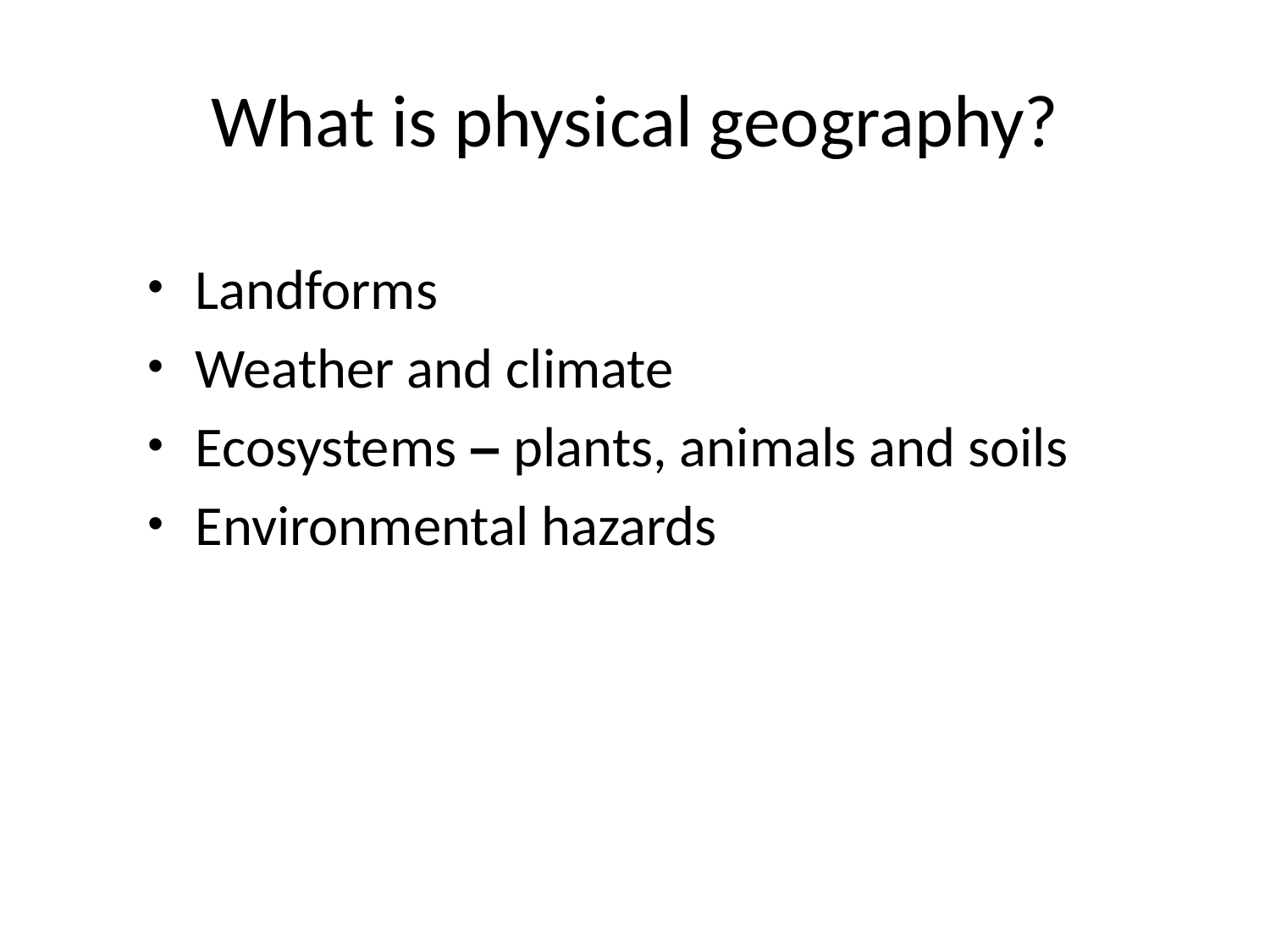

# What is physical geography?
Landforms
Weather and climate
Ecosystems – plants, animals and soils
Environmental hazards